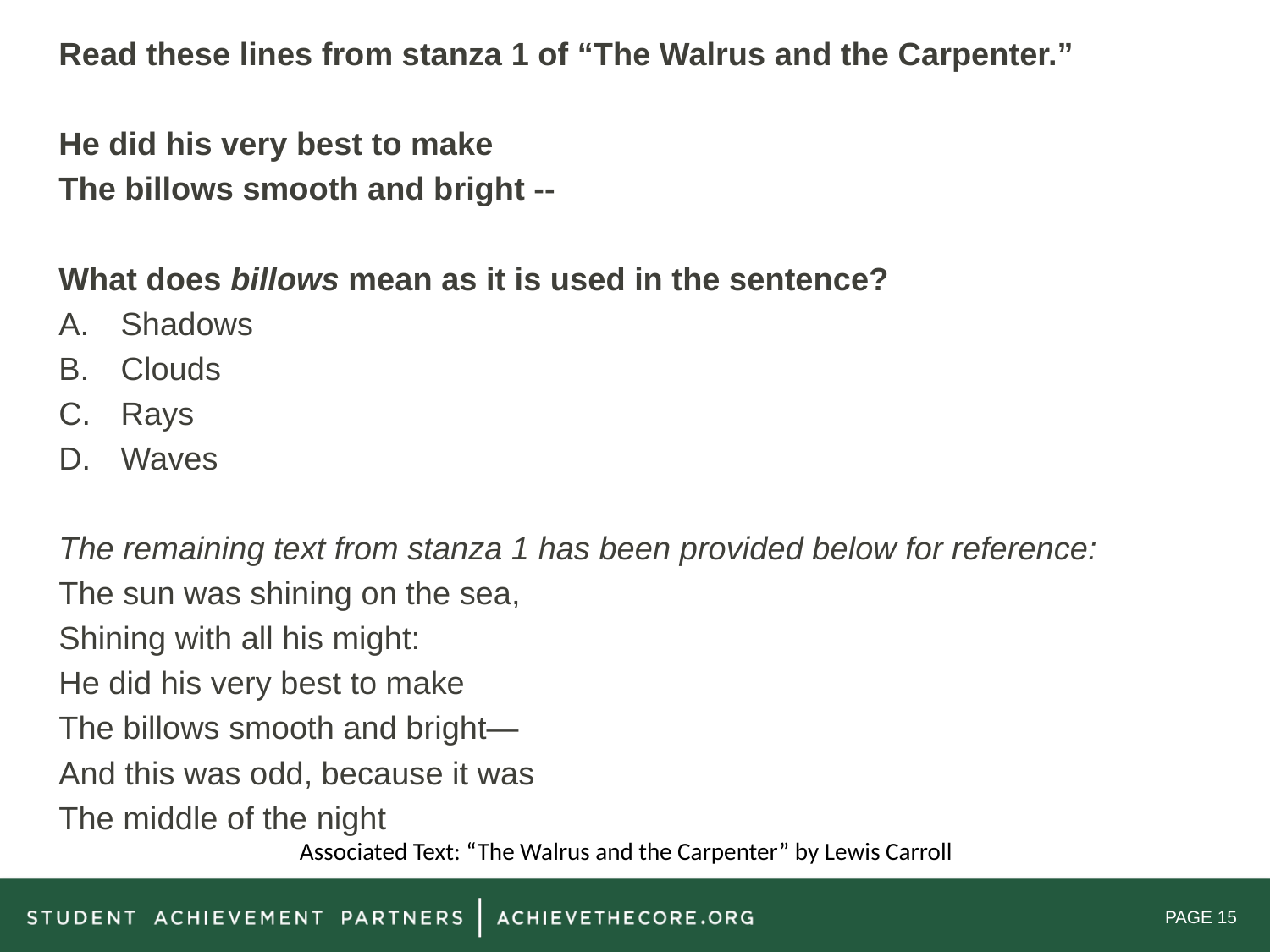

Read these lines from stanza 1 of “The Walrus and the Carpenter.”

He did his very best to make
The billows smooth and bright --

What does billows mean as it is used in the sentence?
Shadows
Clouds
Rays
Waves

The remaining text from stanza 1 has been provided below for reference:
The sun was shining on the sea,
Shining with all his might:
He did his very best to make
The billows smooth and bright—
And this was odd, because it was
The middle of the night
Associated Text: “The Walrus and the Carpenter” by Lewis Carroll